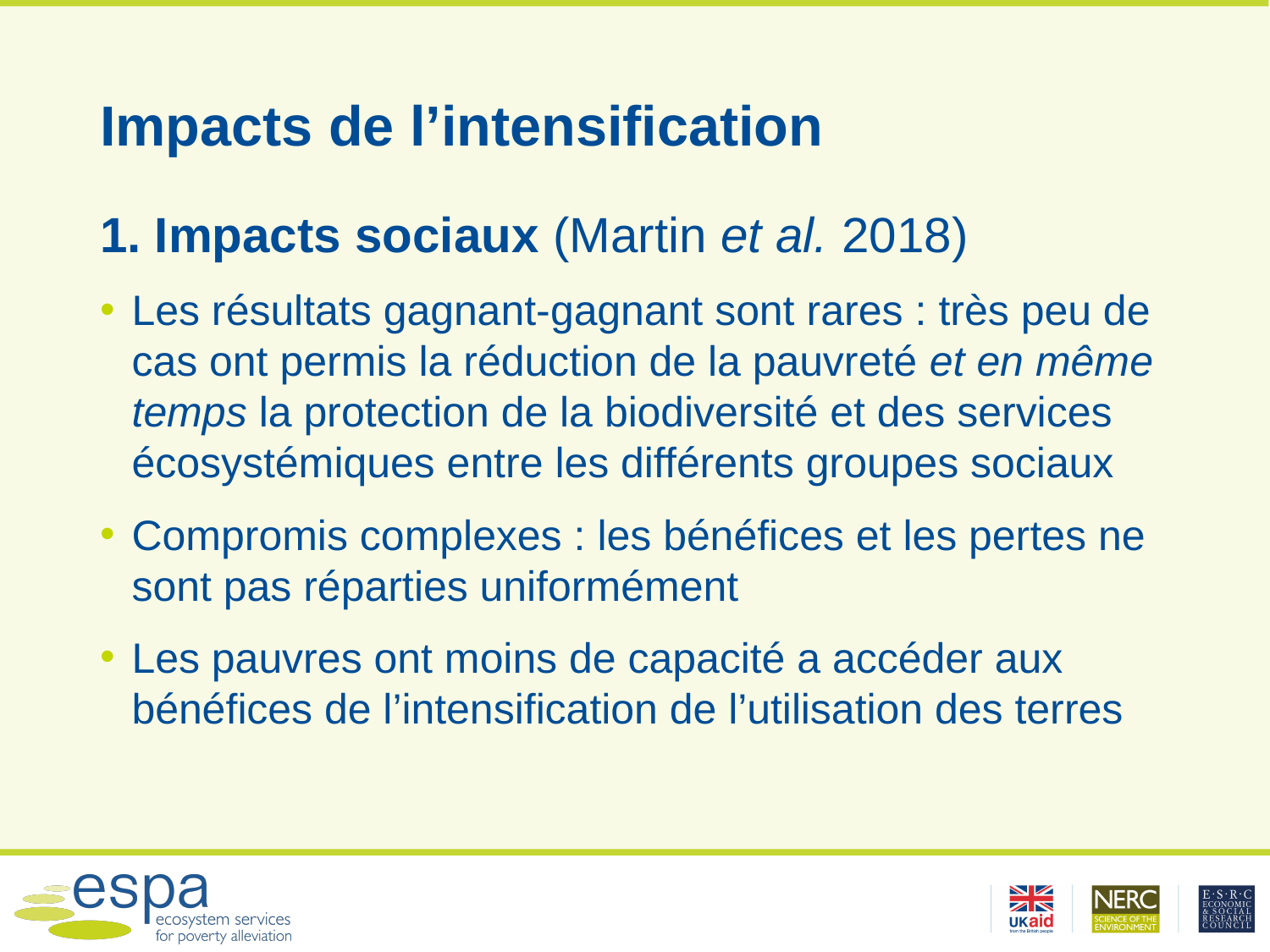

# Impacts de l’intensification
1. Impacts sociaux (Martin et al. 2018)
Les résultats gagnant-gagnant sont rares : très peu de  cas ont permis la réduction de la pauvreté et en même temps la protection de la biodiversité et des services écosystémiques entre les différents groupes sociaux
Compromis complexes : les bénéfices et les pertes ne sont pas réparties uniformément
Les pauvres ont moins de capacité a accéder aux bénéfices de l’intensification de l’utilisation des terres